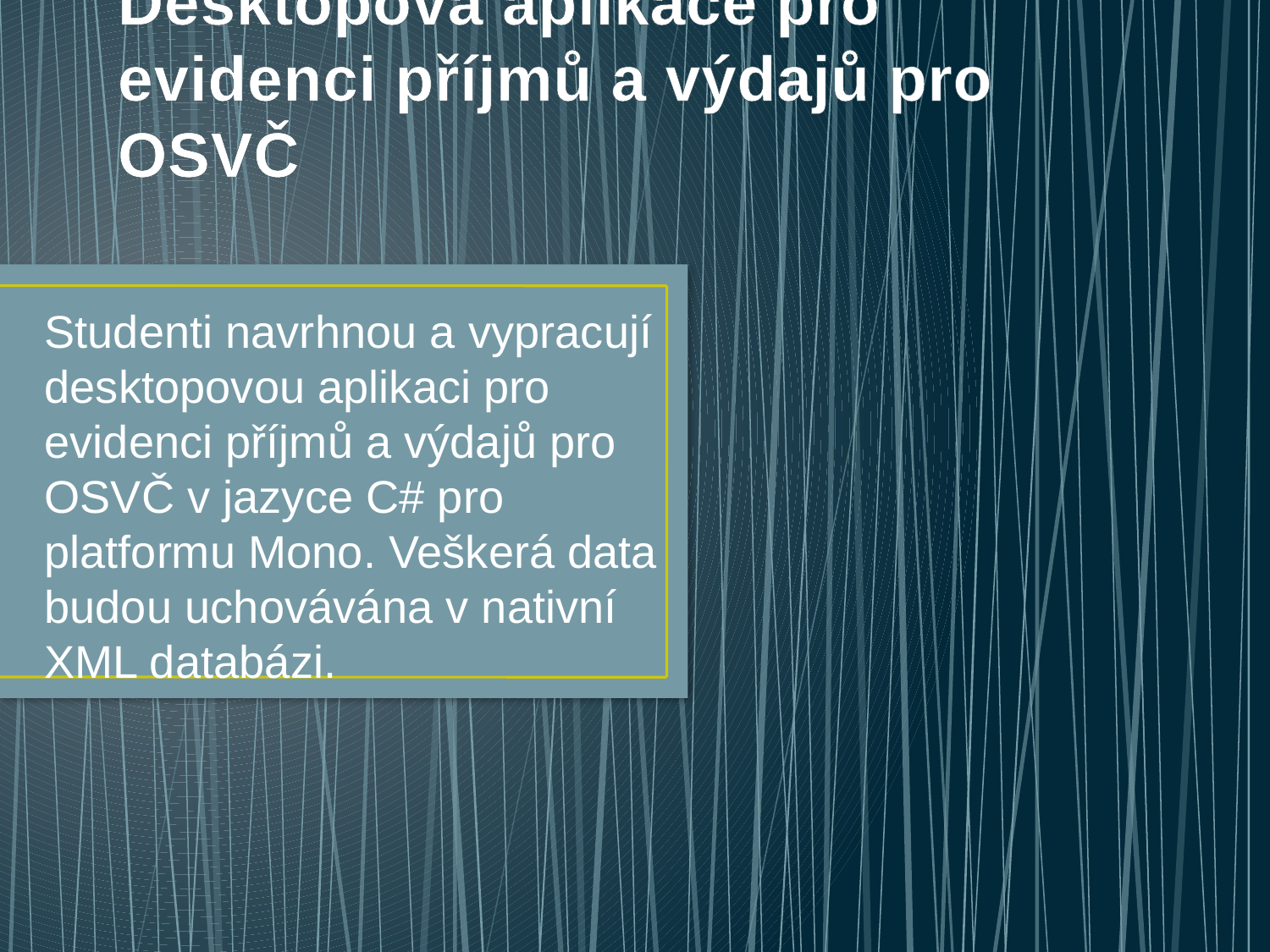

# Desktopová aplikace pro evidenci příjmů a výdajů pro OSVČ
Studenti navrhnou a vypracují desktopovou aplikaci pro evidenci příjmů a výdajů pro OSVČ v jazyce C# pro platformu Mono. Veškerá data budou uchovávána v nativní XML databázi.